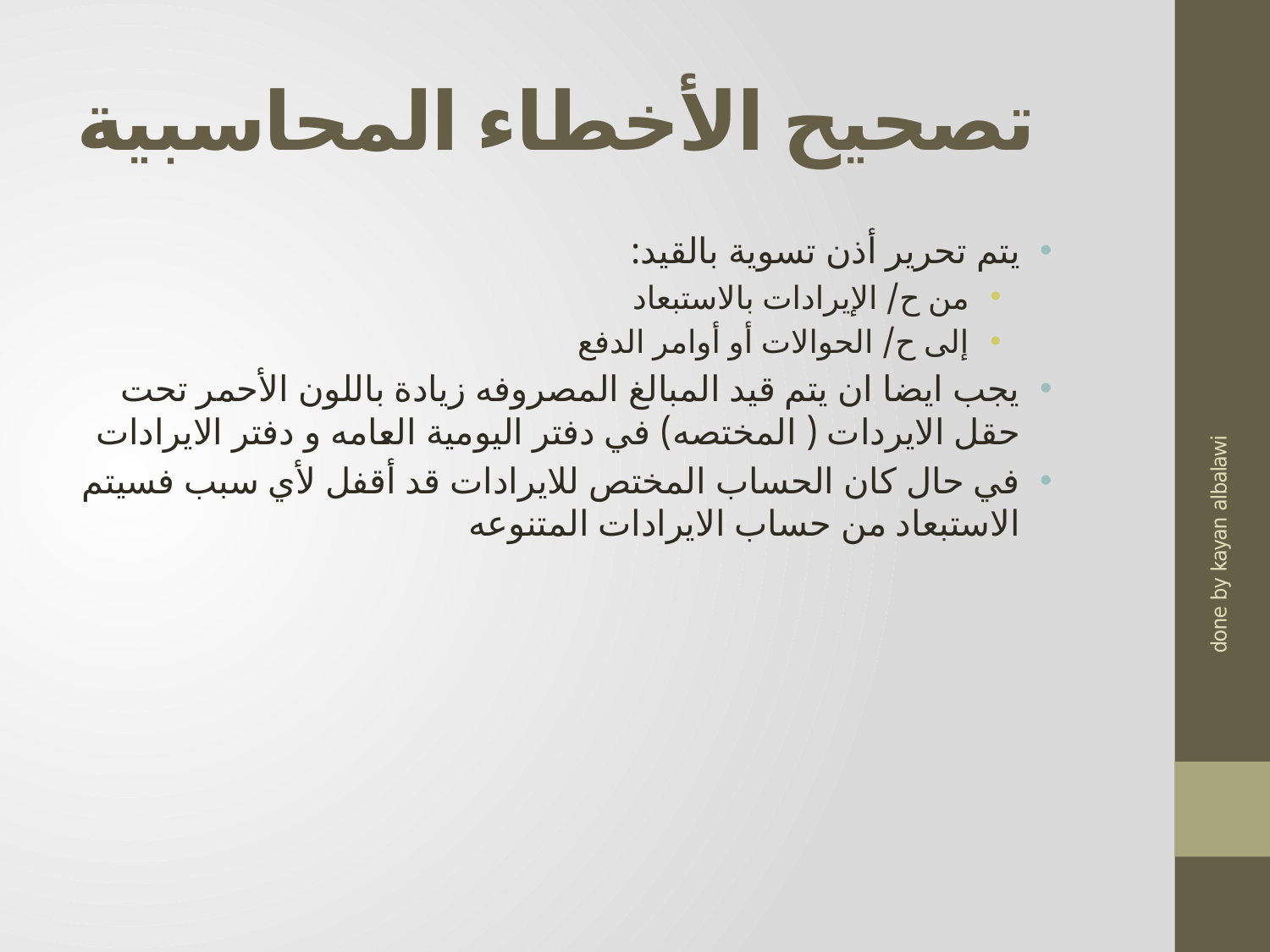

# تصحيح الأخطاء المحاسبية
يتم تحرير أذن تسوية بالقيد:
من ح/ الإيرادات بالاستبعاد
إلى ح/ الحوالات أو أوامر الدفع
يجب ايضا ان يتم قيد المبالغ المصروفه زيادة باللون الأحمر تحت حقل الايردات ( المختصه) في دفتر اليومية العامه و دفتر الايرادات
في حال كان الحساب المختص للايرادات قد أقفل لأي سبب فسيتم الاستبعاد من حساب الايرادات المتنوعه
done by kayan albalawi